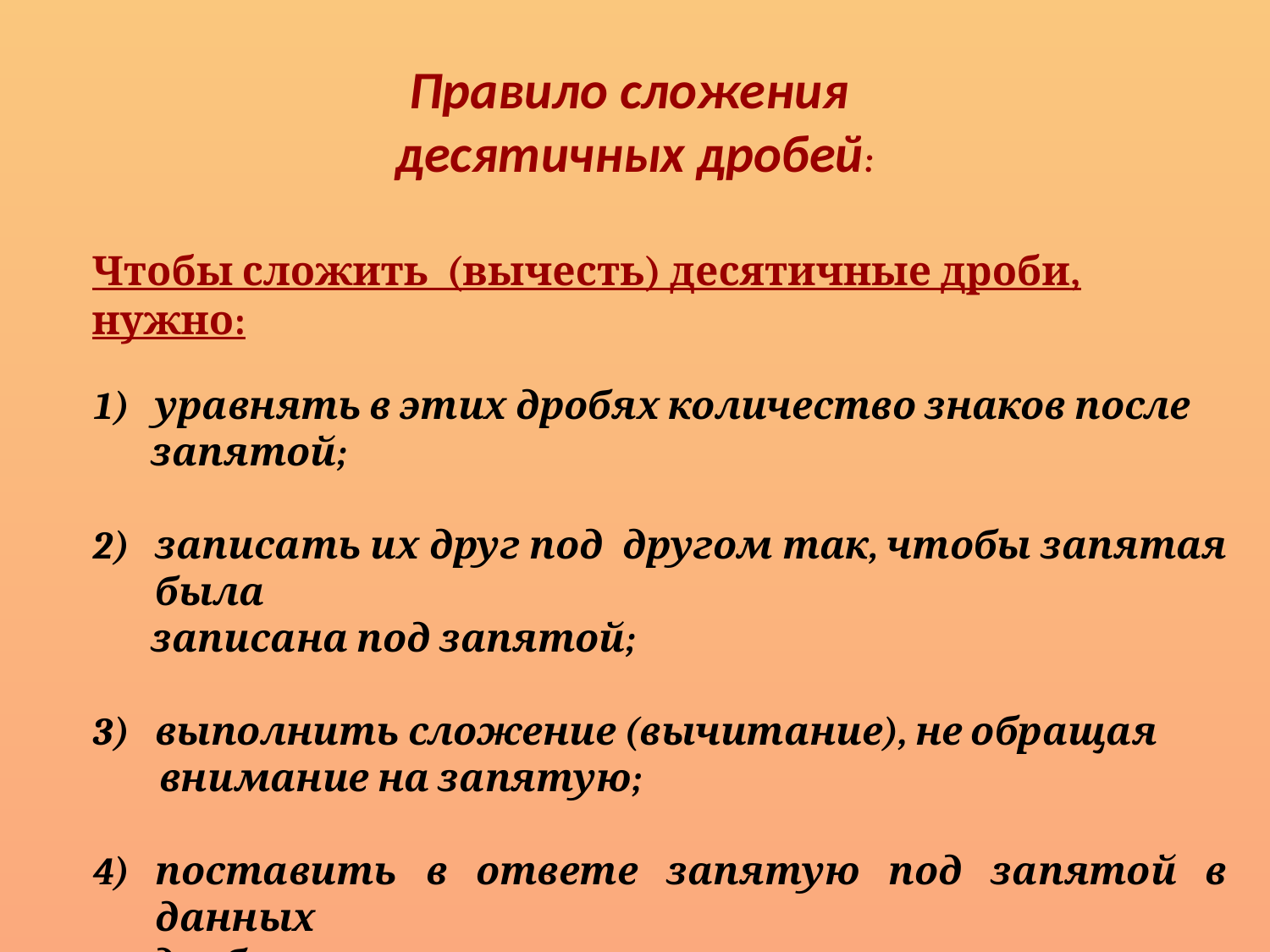

Правило сложения
десятичных дробей:
Чтобы сложить  (вычесть) десятичные дроби, нужно:

уравнять в этих дробях количество знаков после
       запятой;

записать их друг под  другом так, чтобы запятая была
       записана под запятой;

выполнить сложение (вычитание), не обращая
        внимание на запятую;

поставить в ответе запятую под запятой в данных
       дробях.